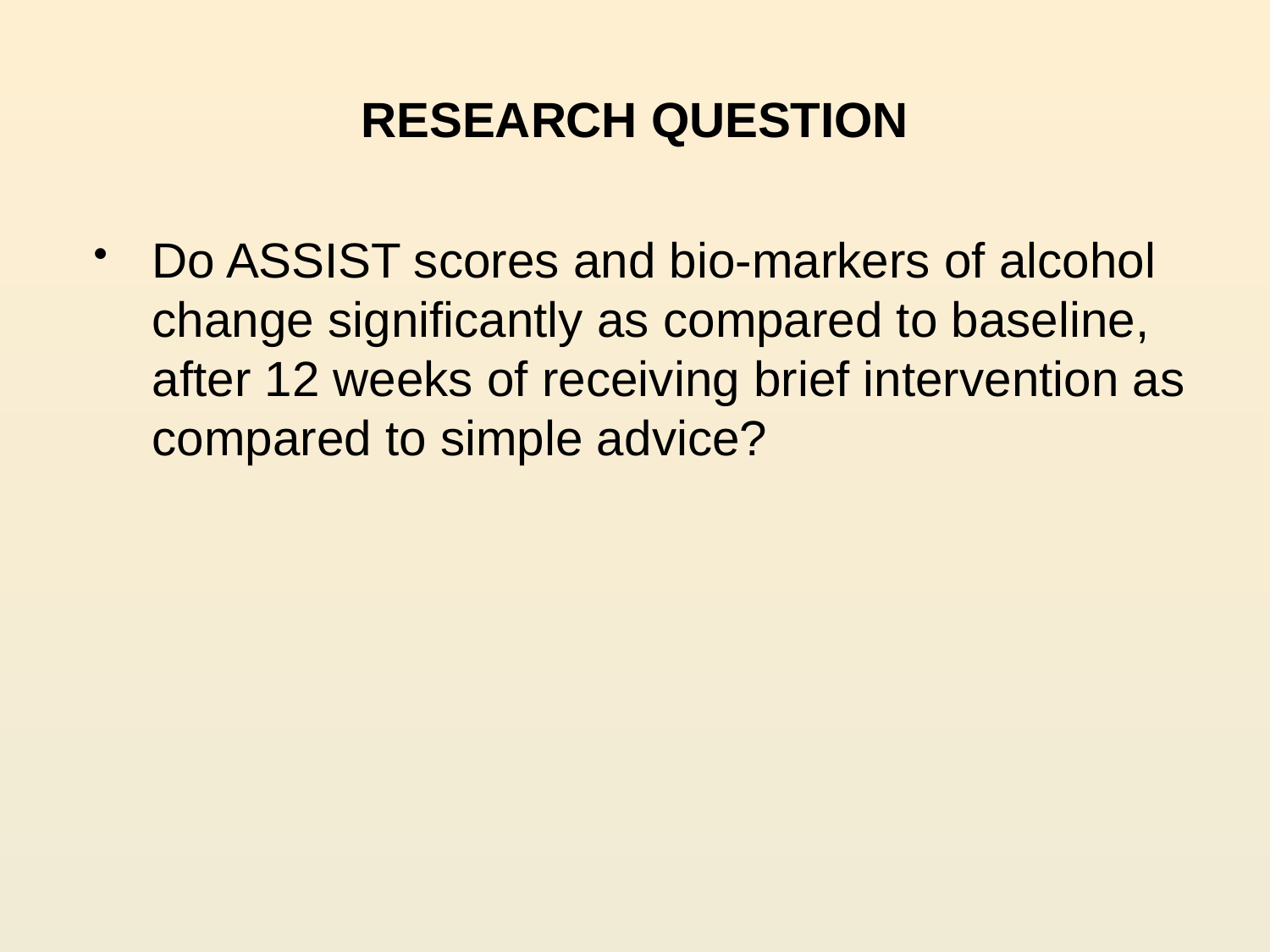

# RESEARCH QUESTION
Do ASSIST scores and bio-markers of alcohol change significantly as compared to baseline, after 12 weeks of receiving brief intervention as compared to simple advice?